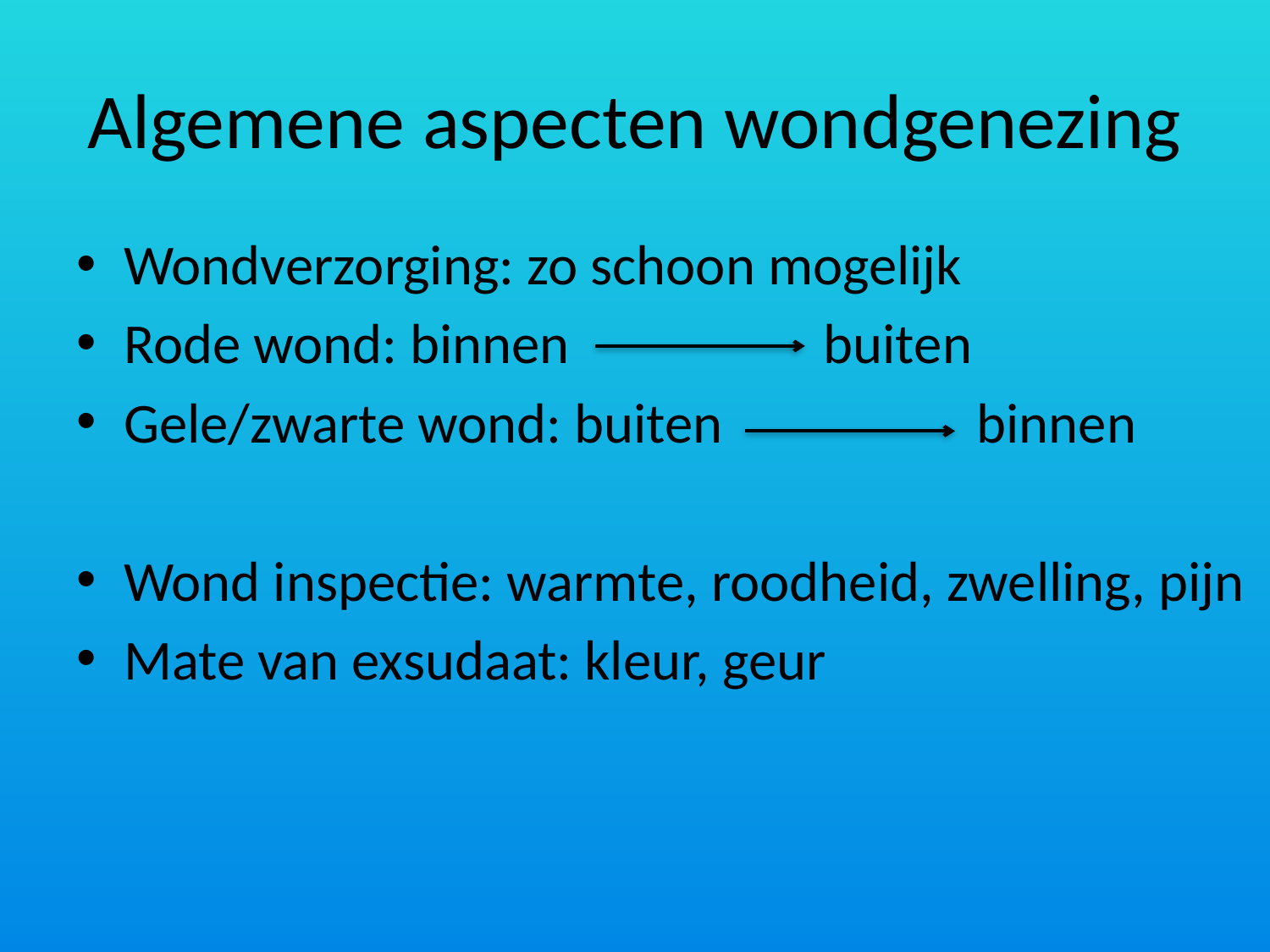

# Algemene aspecten wondgenezing
Wondverzorging: zo schoon mogelijk
Rode wond: binnen                    buiten
Gele/zwarte wond: buiten                    binnen

Wond inspectie: warmte, roodheid, zwelling, pijn
Mate van exsudaat: kleur, geur